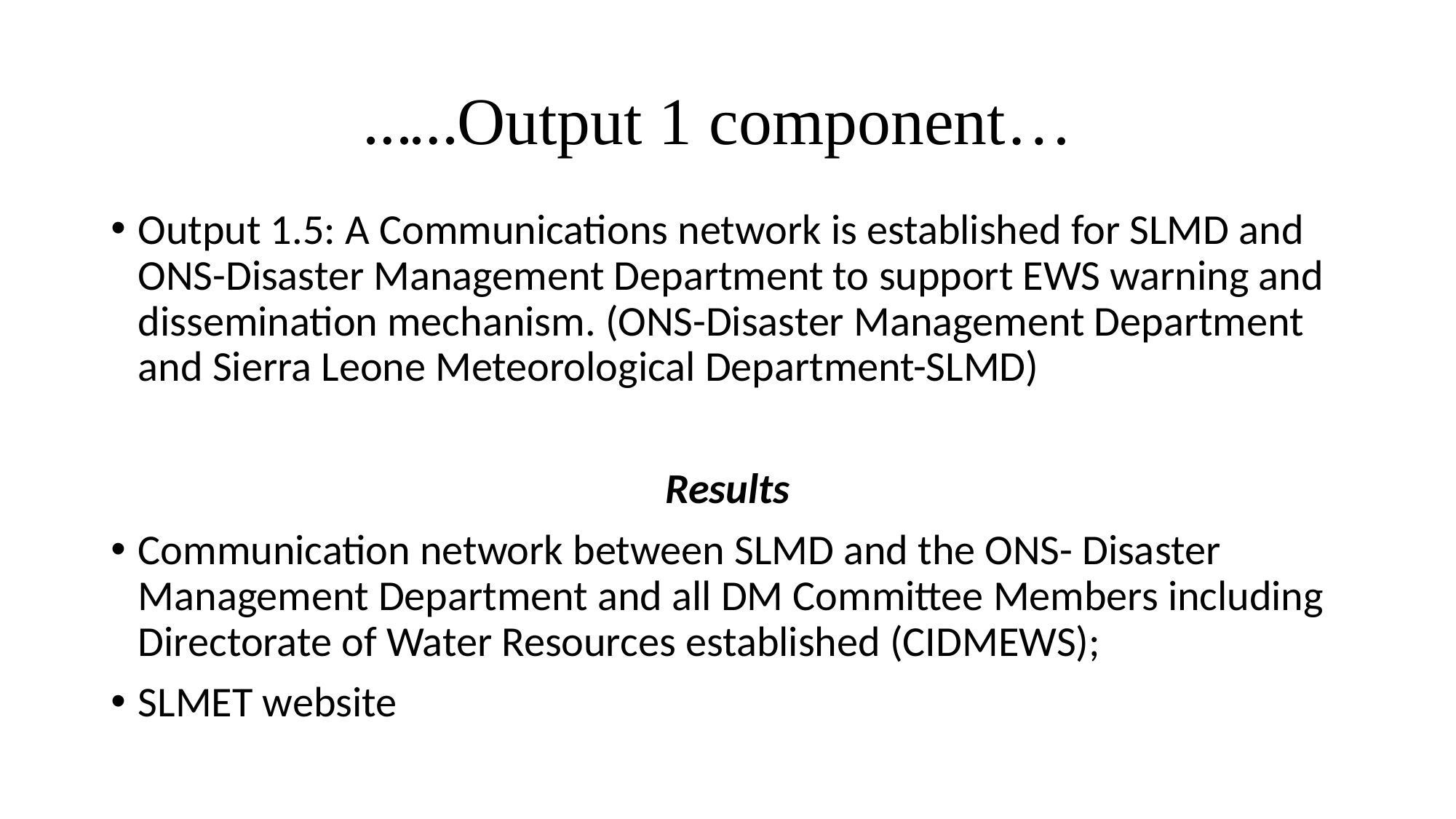

# ……Output 1 component…
Output 1.5: A Communications network is established for SLMD and ONS-Disaster Management Department to support EWS warning and dissemination mechanism. (ONS-Disaster Management Department and Sierra Leone Meteorological Department-SLMD)

Results
Communication network between SLMD and the ONS- Disaster Management Department and all DM Committee Members including Directorate of Water Resources established (CIDMEWS);
SLMET website